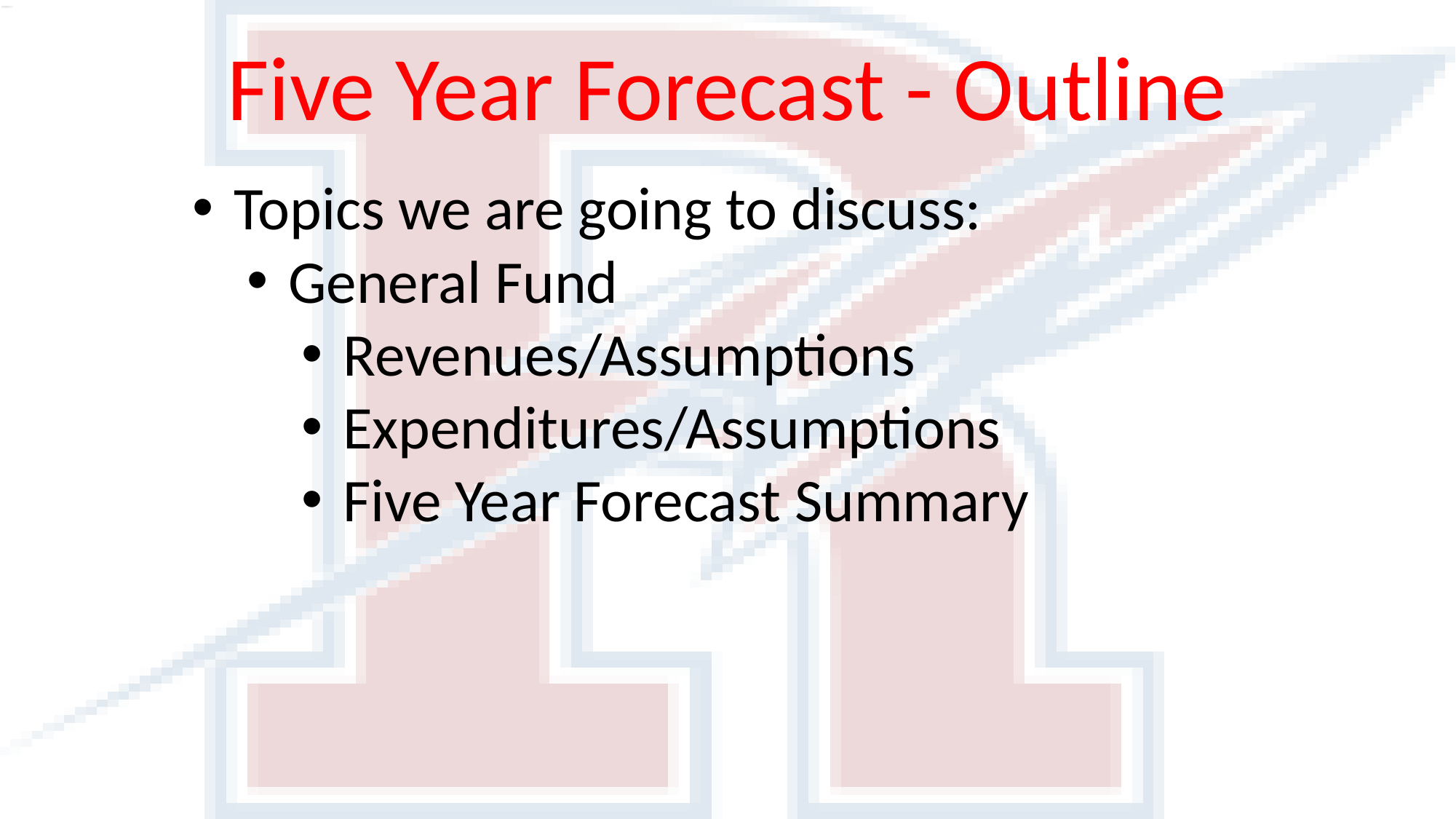

# Five Year Forecast - Outline
Topics we are going to discuss:
General Fund
Revenues/Assumptions
Expenditures/Assumptions
Five Year Forecast Summary